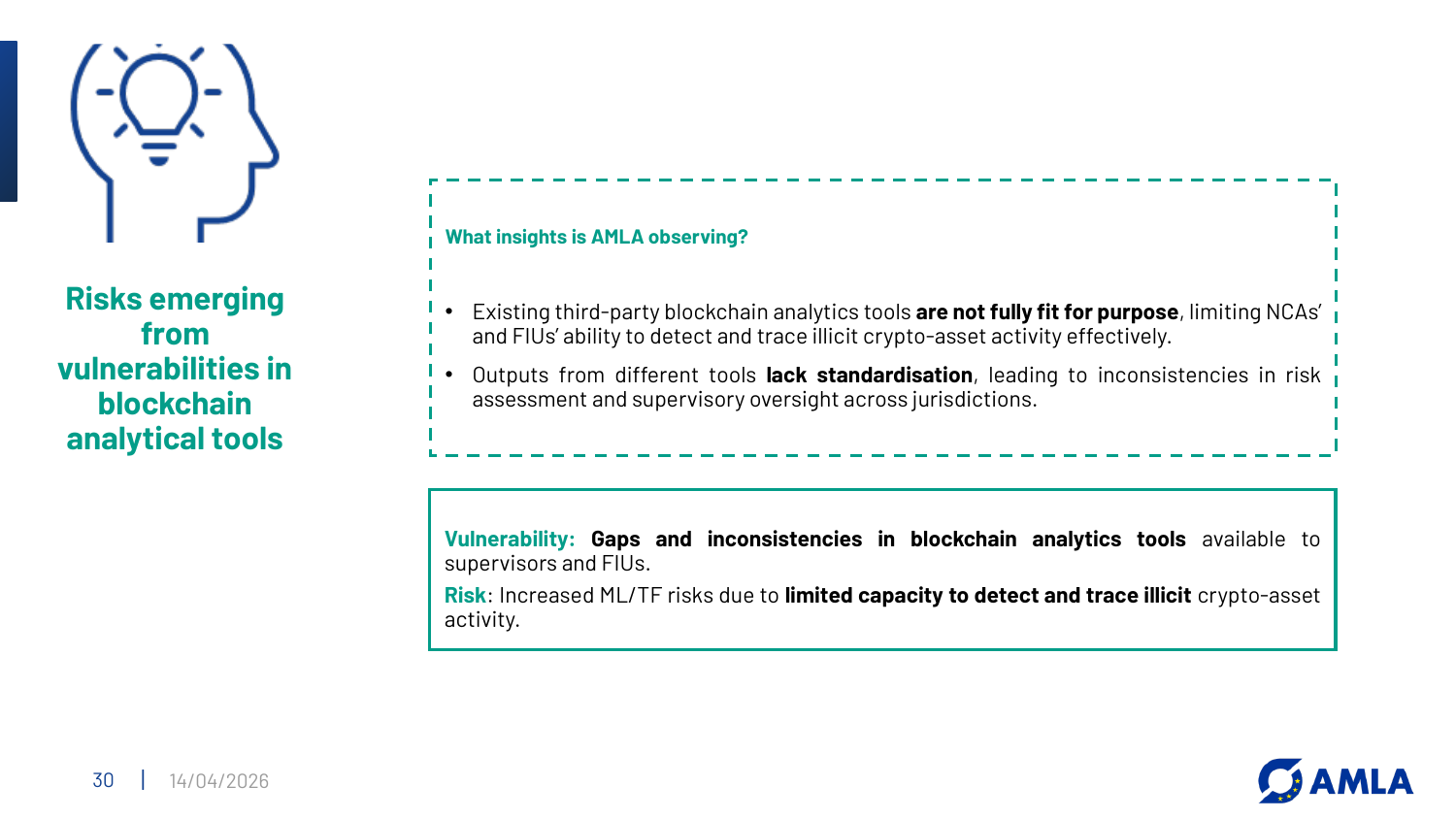

Risks emerging from vulnerabilities in blockchain analytical tools

What insights is AMLA observing?

Existing third-party blockchain analytics tools are not fully fit for purpose, limiting NCAs’ and FIUs’ ability to detect and trace illicit crypto-asset activity effectively.
Outputs from different tools lack standardisation, leading to inconsistencies in risk assessment and supervisory oversight across jurisdictions.

Vulnerability: Gaps and inconsistencies in blockchain analytics tools available to supervisors and FIUs.
Risk: Increased ML/TF risks due to limited capacity to detect and trace illicit crypto-asset activity.

30
14/04/2026